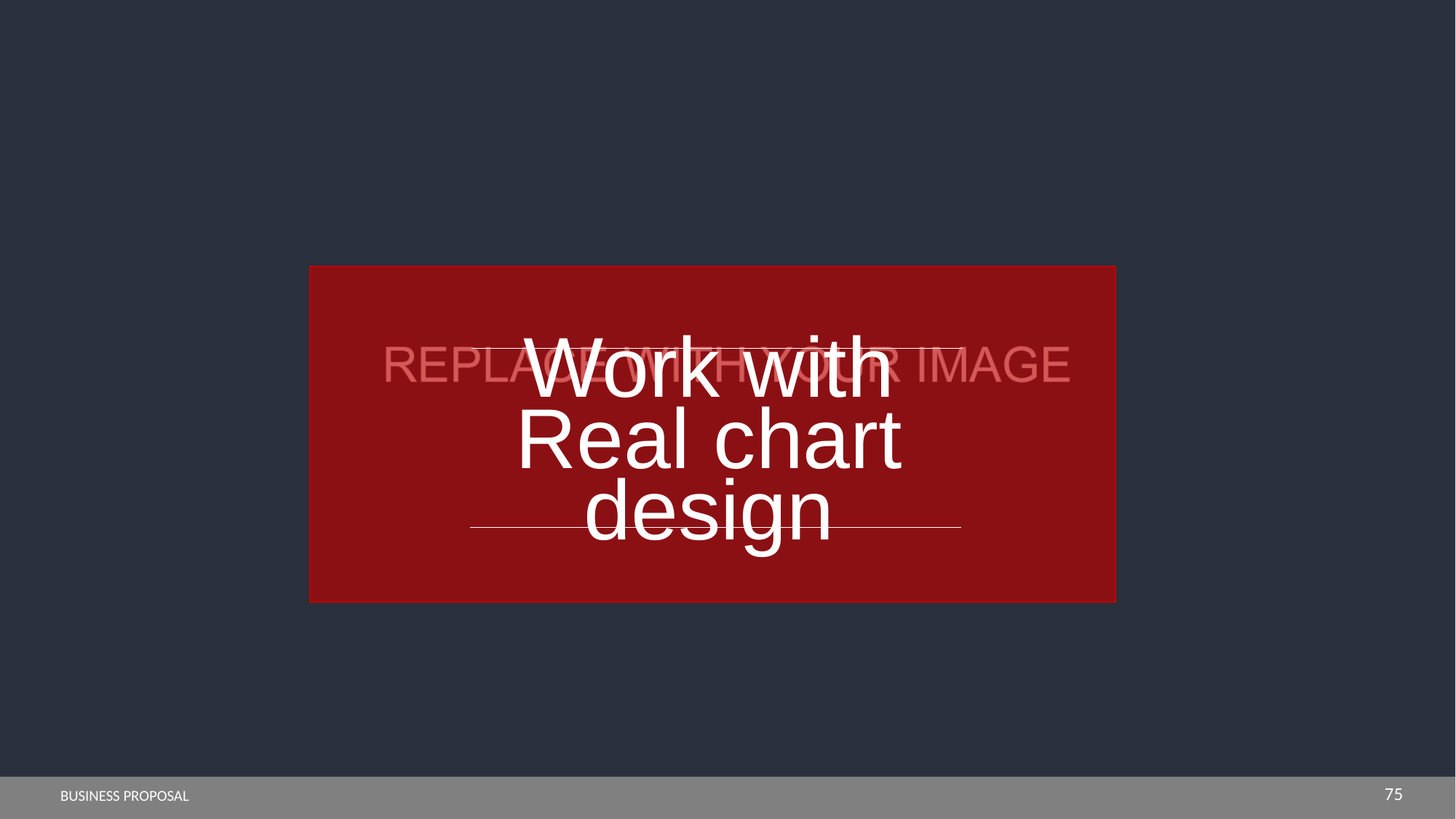

Work with
Real chart design

75
BUSINESS PROPOSAL